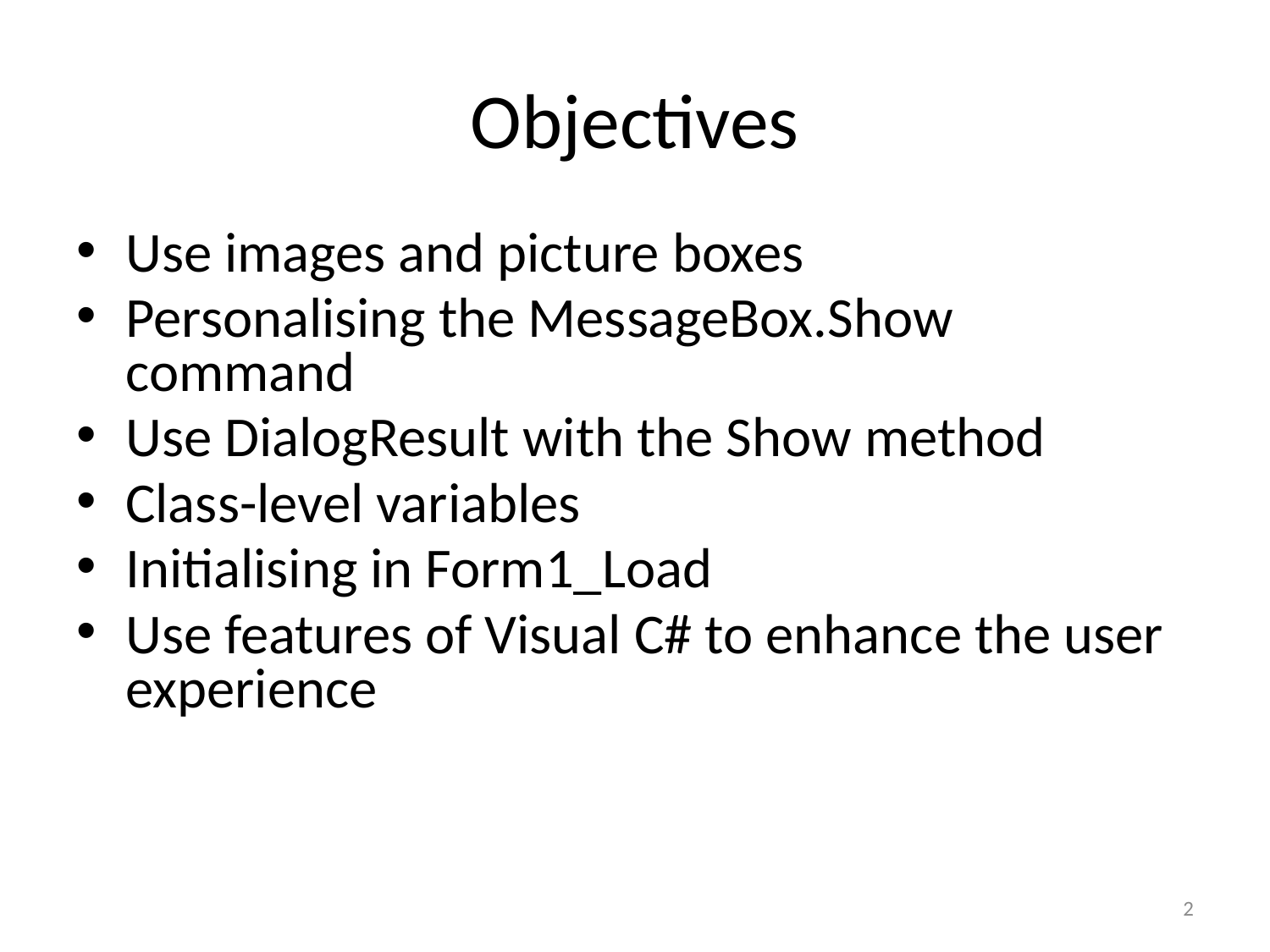

# Objectives
Use images and picture boxes
Personalising the MessageBox.Show command
Use DialogResult with the Show method
Class-level variables
Initialising in Form1_Load
Use features of Visual C# to enhance the user experience

2